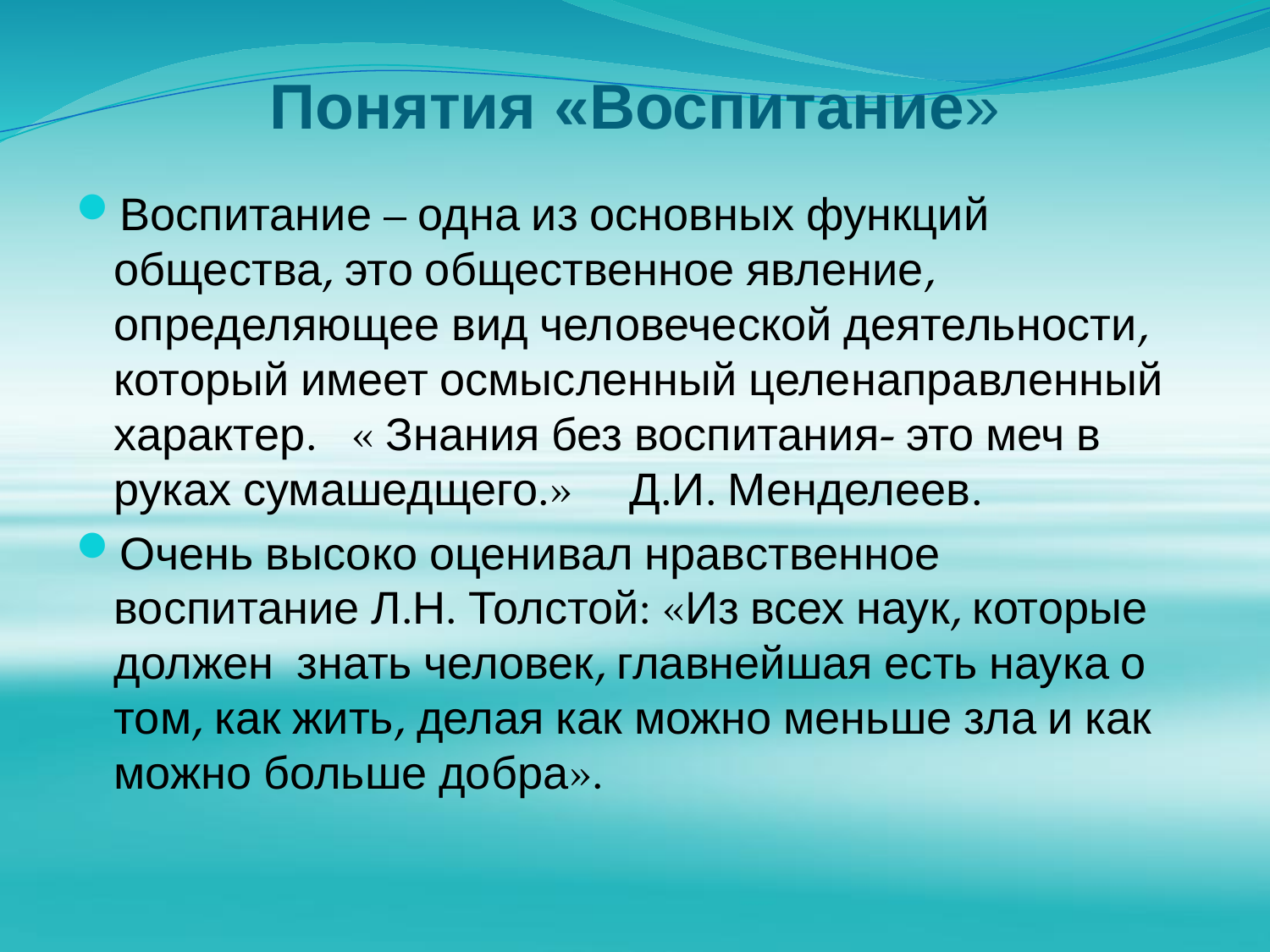

# Понятия «Воспитание»
Воспитание – одна из основных функций общества, это общественное явление, определяющее вид человеческой деятельности, который имеет осмысленный целенаправленный характер.   « Знания без воспитания- это меч в руках сумашедщего.»     Д.И. Менделеев.
Очень высоко оценивал нравственное воспитание Л.Н. Толстой: «Из всех наук, которые должен  знать человек, главнейшая есть наука о том, как жить, делая как можно меньше зла и как можно больше добра».